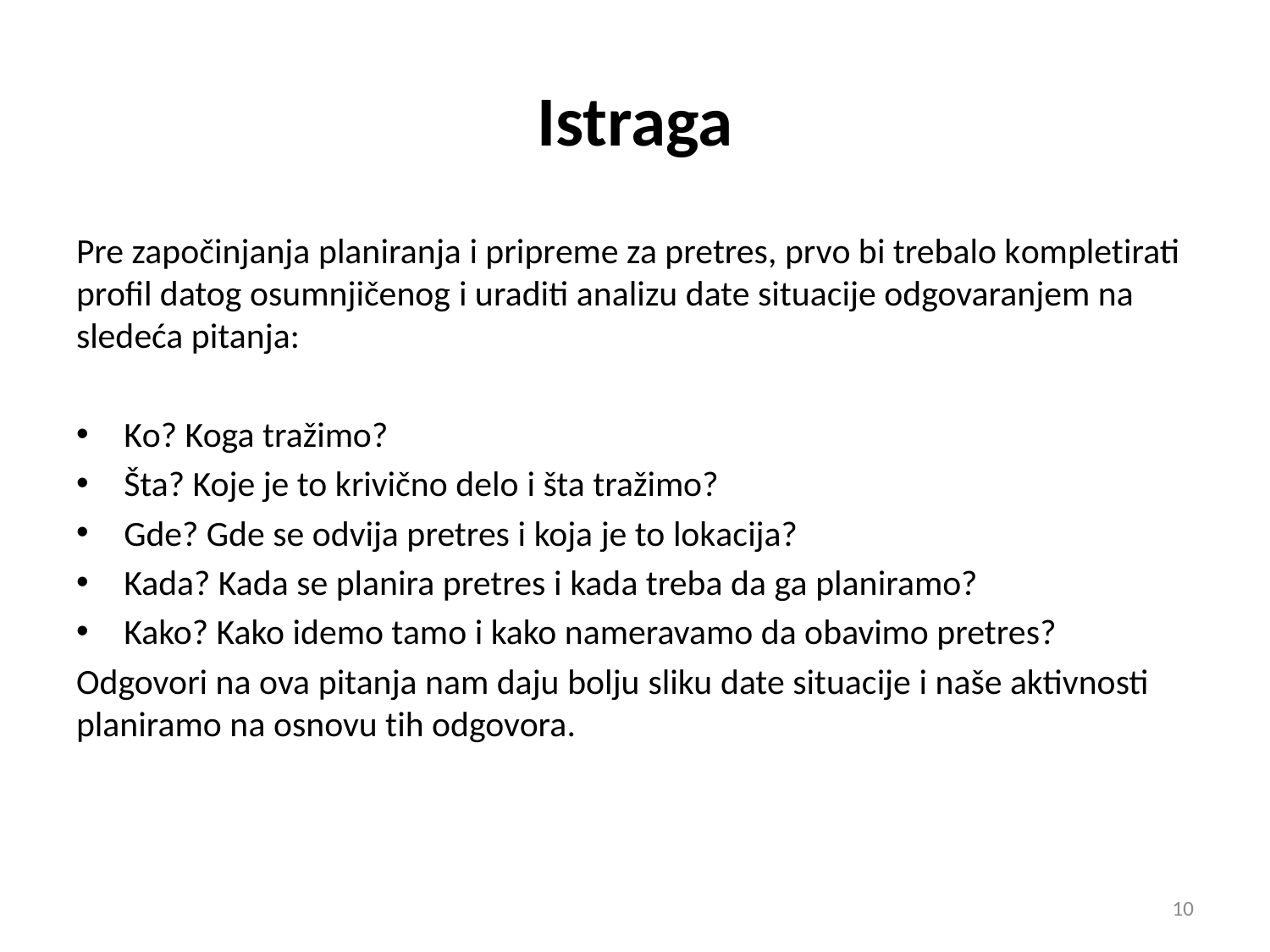

# Istraga
Pre započinjanja planiranja i pripreme za pretres, prvo bi trebalo kompletirati profil datog osumnjičenog i uraditi analizu date situacije odgovaranjem na sledeća pitanja:

Ko? Koga tražimo?
Šta? Koje je to krivično delo i šta tražimo?
Gde? Gde se odvija pretres i koja je to lokacija?
Kada? Kada se planira pretres i kada treba da ga planiramo?
Kako? Kako idemo tamo i kako nameravamo da obavimo pretres?
Odgovori na ova pitanja nam daju bolju sliku date situacije i naše aktivnosti planiramo na osnovu tih odgovora.

10